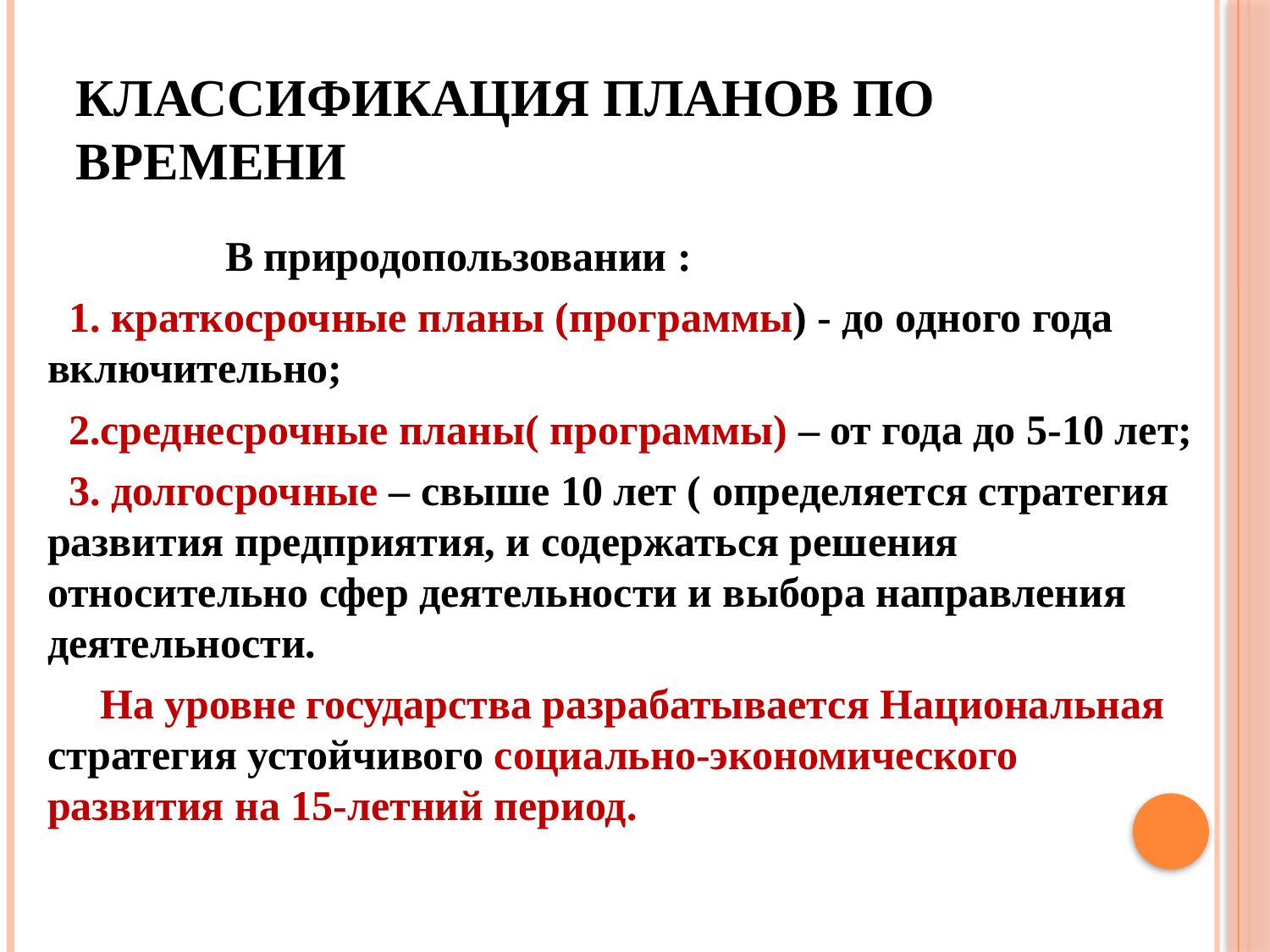

# Классификация планов по времени
               В природопользовании :
  1. краткосрочные планы (программы) - до одного года включительно;
  2.среднесрочные планы( программы) – от года до 5-10 лет;
  3. долгосрочные – свыше 10 лет ( определяется стратегия развития предприятия, и содержаться решения относительно сфер деятельности и выбора направления деятельности.
     На уровне государства разрабатывается Национальная стратегия устойчивого социально-экономического развития на 15-летний период.